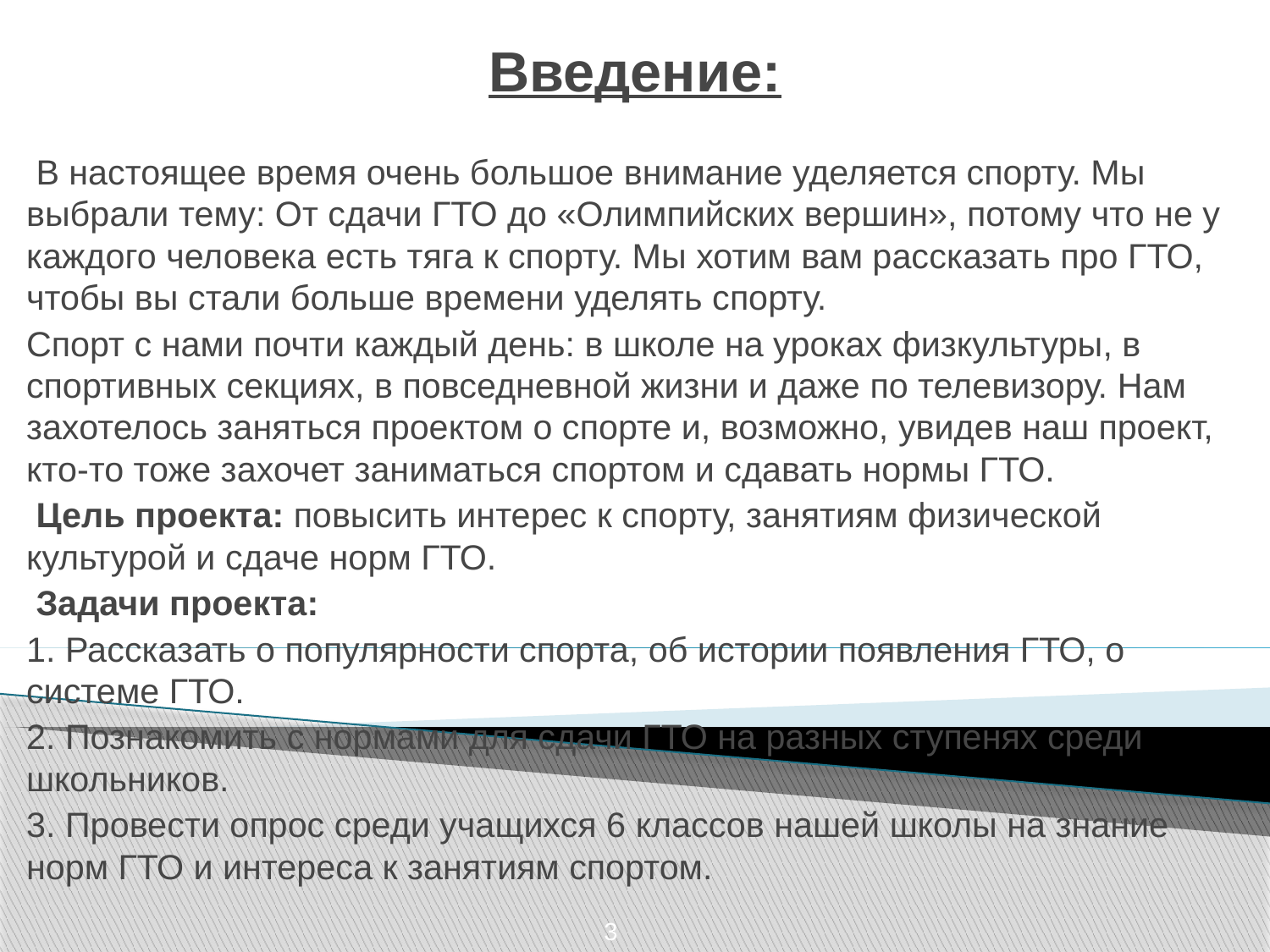

# Введение:

 В настоящее время очень большое внимание уделяется спорту. Мы выбрали тему: От сдачи ГТО до «Олимпийских вершин», потому что не у каждого человека есть тяга к спорту. Мы хотим вам рассказать про ГТО, чтобы вы стали больше времени уделять спорту.
Спорт с нами почти каждый день: в школе на уроках физкультуры, в спортивных секциях, в повседневной жизни и даже по телевизору. Нам захотелось заняться проектом о спорте и, возможно, увидев наш проект, кто-то тоже захочет заниматься спортом и сдавать нормы ГТО.
 Цель проекта: повысить интерес к спорту, занятиям физической культурой и сдаче норм ГТО.
 Задачи проекта:
1. Рассказать о популярности спорта, об истории появления ГТО, о системе ГТО.
2. Познакомить с нормами для сдачи ГТО на разных ступенях среди школьников.
3. Провести опрос среди учащихся 6 классов нашей школы на знание норм ГТО и интереса к занятиям спортом.

3